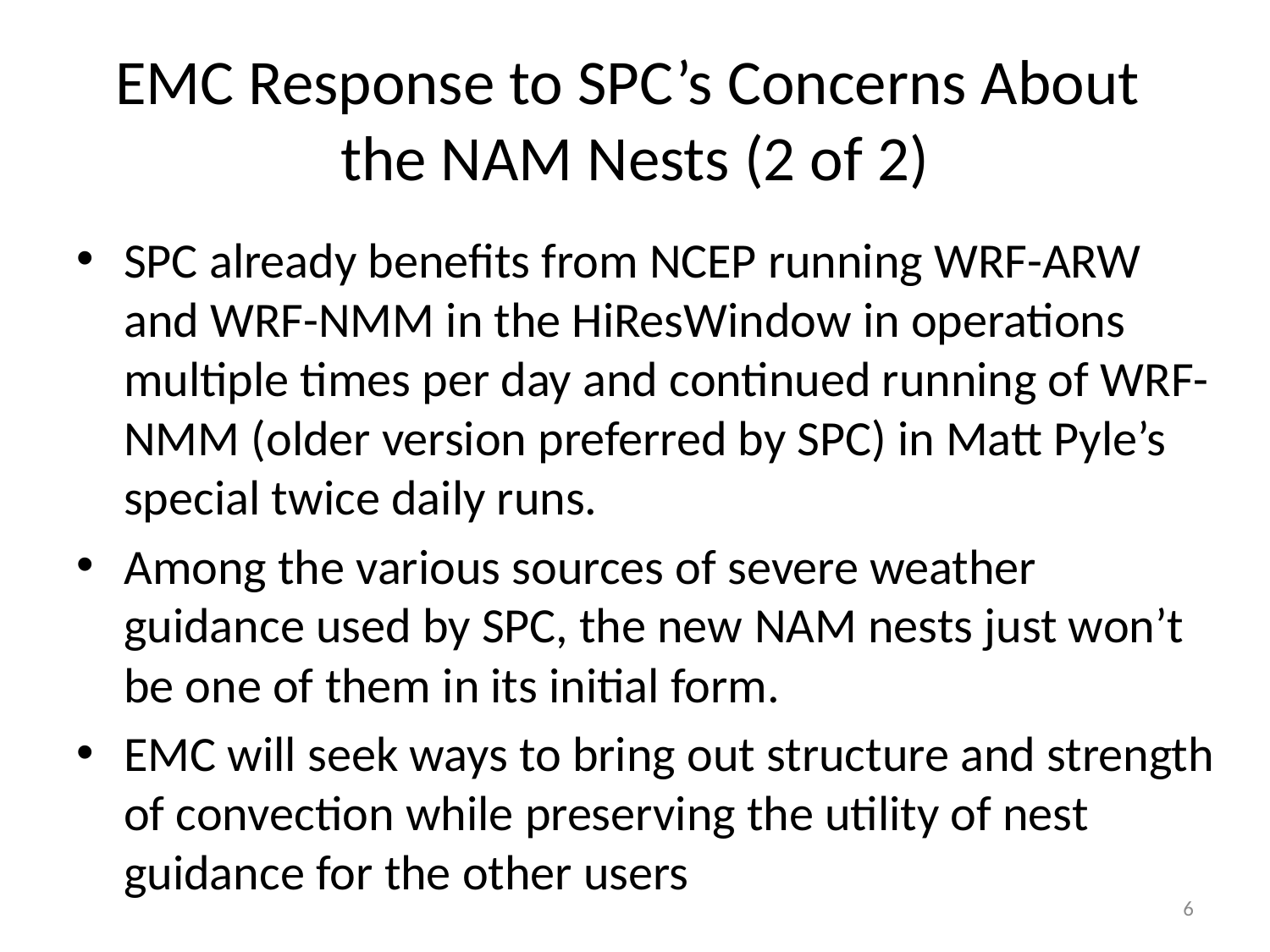

# EMC Response to SPC’s Concerns About  the NAM Nests (2 of 2)
SPC already benefits from NCEP running WRF-ARW and WRF-NMM in the HiResWindow in operations multiple times per day and continued running of WRF-NMM (older version preferred by SPC) in Matt Pyle’s special twice daily runs.
Among the various sources of severe weather guidance used by SPC, the new NAM nests just won’t be one of them in its initial form.
EMC will seek ways to bring out structure and strength of convection while preserving the utility of nest guidance for the other users
6